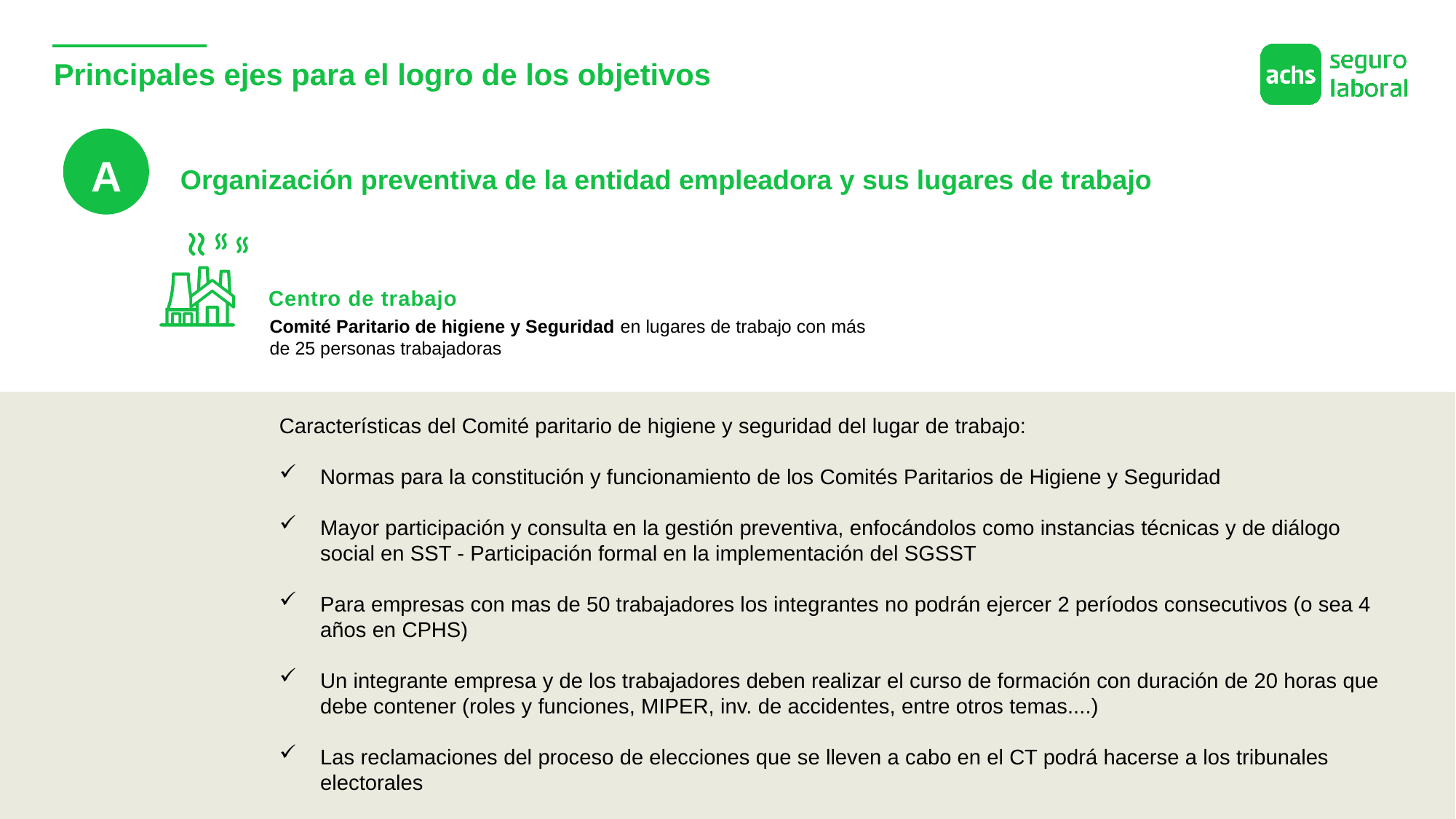

# Principales ejes para el logro de los objetivos

A
Organización preventiva de la entidad empleadora y sus lugares de trabajo

Centro de trabajo
Comité Paritario de higiene y Seguridad en lugares de trabajo con más de 25 personas trabajadoras

Características del Comité paritario de higiene y seguridad del lugar de trabajo:

Normas para la constitución y funcionamiento de los Comités Paritarios de Higiene y Seguridad

Mayor participación y consulta en la gestión preventiva, enfocándolos como instancias técnicas y de diálogo social en SST - Participación formal en la implementación del SGSST

Para empresas con mas de 50 trabajadores los integrantes no podrán ejercer 2 períodos consecutivos (o sea 4 años en CPHS)

Un integrante empresa y de los trabajadores deben realizar el curso de formación con duración de 20 horas que debe contener (roles y funciones, MIPER, inv. de accidentes, entre otros temas....)

Las reclamaciones del proceso de elecciones que se lleven a cabo en el CT podrá hacerse a los tribunales electorales

27